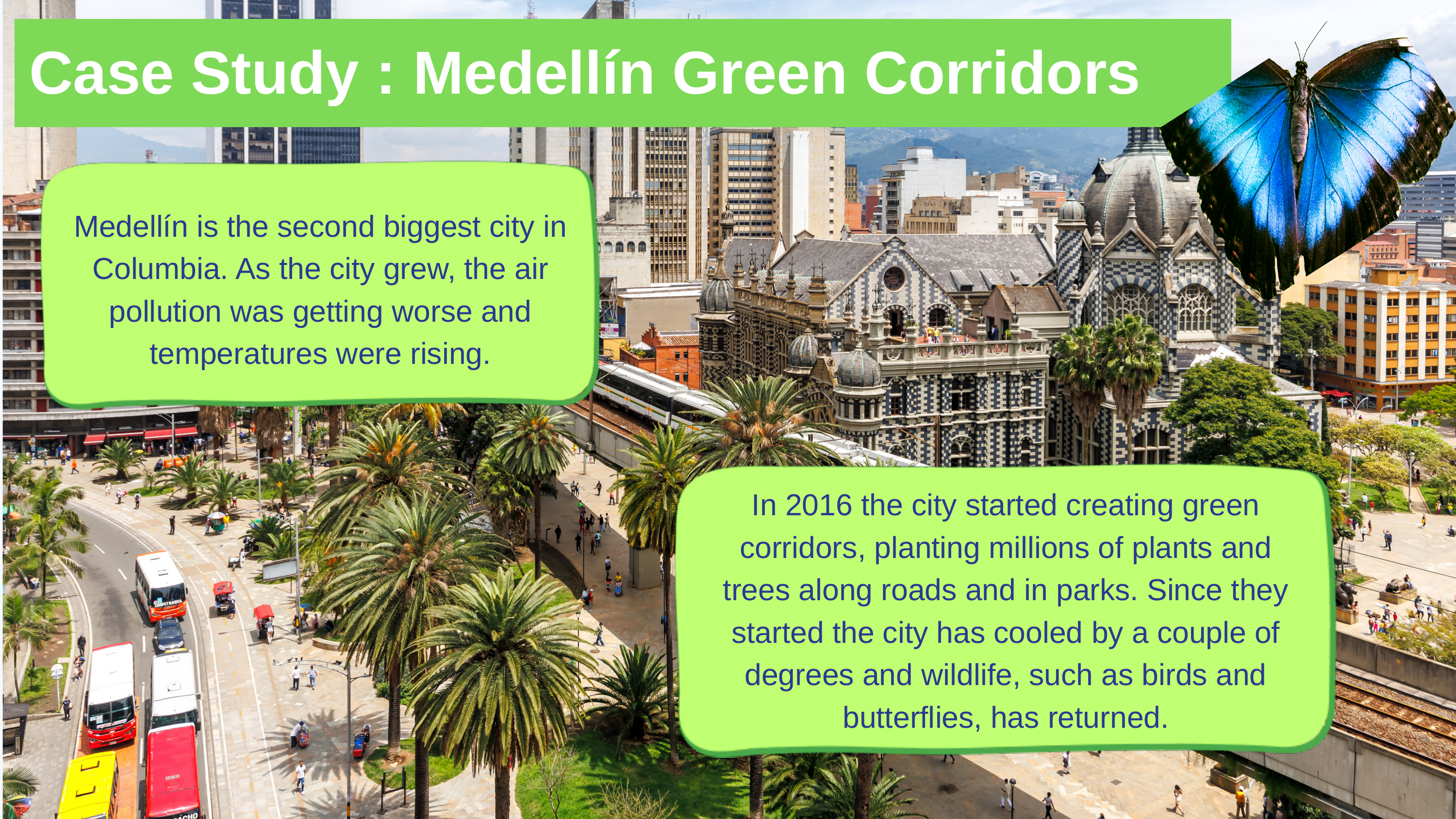

Case Study : Medellín Green Corridors

Medellín is the second biggest city in Columbia. As the city grew, the air pollution was getting worse and temperatures were rising.

In 2016 the city started creating green corridors, planting millions of plants and trees along roads and in parks. Since they started the city has cooled by a couple of degrees and wildlife, such as birds and butterflies, has returned.